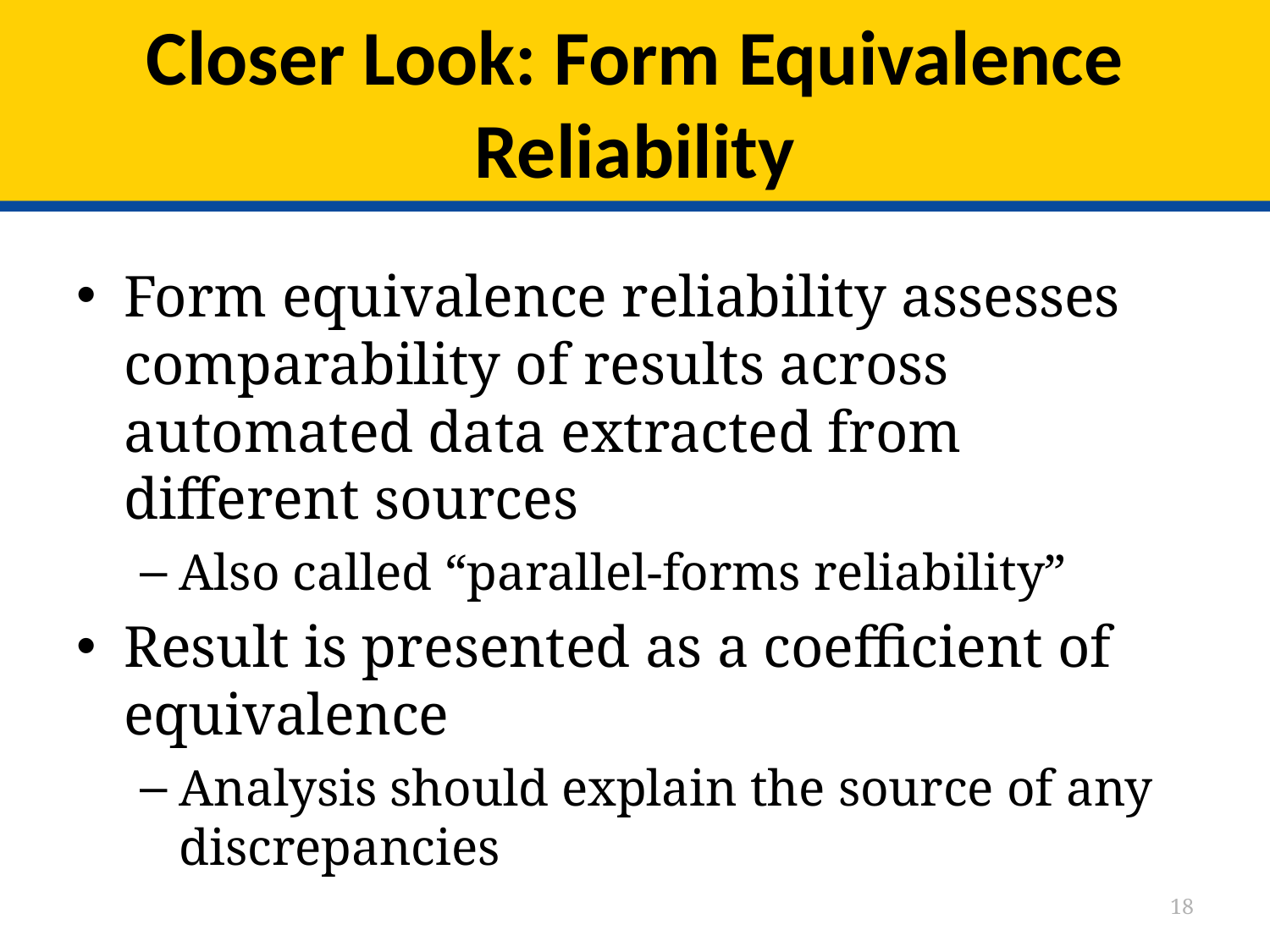

# Closer Look: Form Equivalence Reliability
Form equivalence reliability assesses comparability of results across automated data extracted from different sources
Also called “parallel-forms reliability”
Result is presented as a coefficient of equivalence
Analysis should explain the source of any discrepancies
18